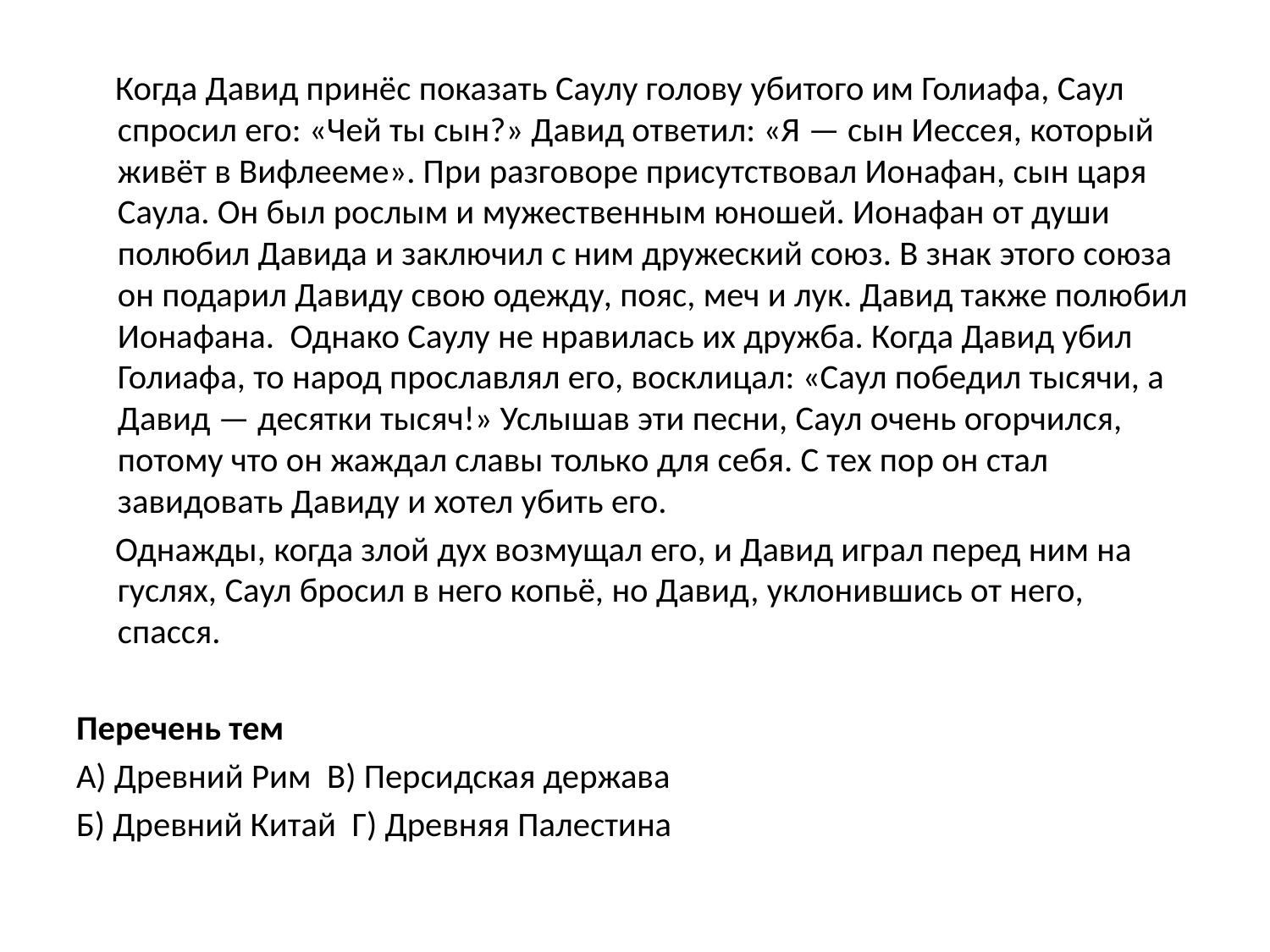

Когда Давид принёс показать Саулу голову убитого им Голиафа, Саул спросил его: «Чей ты сын?» Давид ответил: «Я — сын Иессея, который живёт в Вифлееме». При разговоре присутствовал Ионафан, сын царя Саула. Он был рослым и мужественным юношей. Ионафан от души полюбил Давида и заключил с ним дружеский союз. В знак этого союза он подарил Давиду свою одежду, пояс, меч и лук. Давид также полюбил Ионафана.  Однако Саулу не нравилась их дружба. Когда Давид убил Голиафа, то народ прославлял его, восклицал: «Саул победил тысячи, а Давид — десятки тысяч!» Услышав эти песни, Саул очень огорчился, потому что он жаждал славы только для себя. С тех пор он стал завидовать Давиду и хотел убить его.
     Однажды, когда злой дух возмущал его, и Давид играл перед ним на гуслях, Саул бросил в него копьё, но Давид, уклонившись от него, спасся.

Перечень тем
А) Древний Рим  В) Персидская держава
Б) Древний Китай  Г) Древняя Палестина